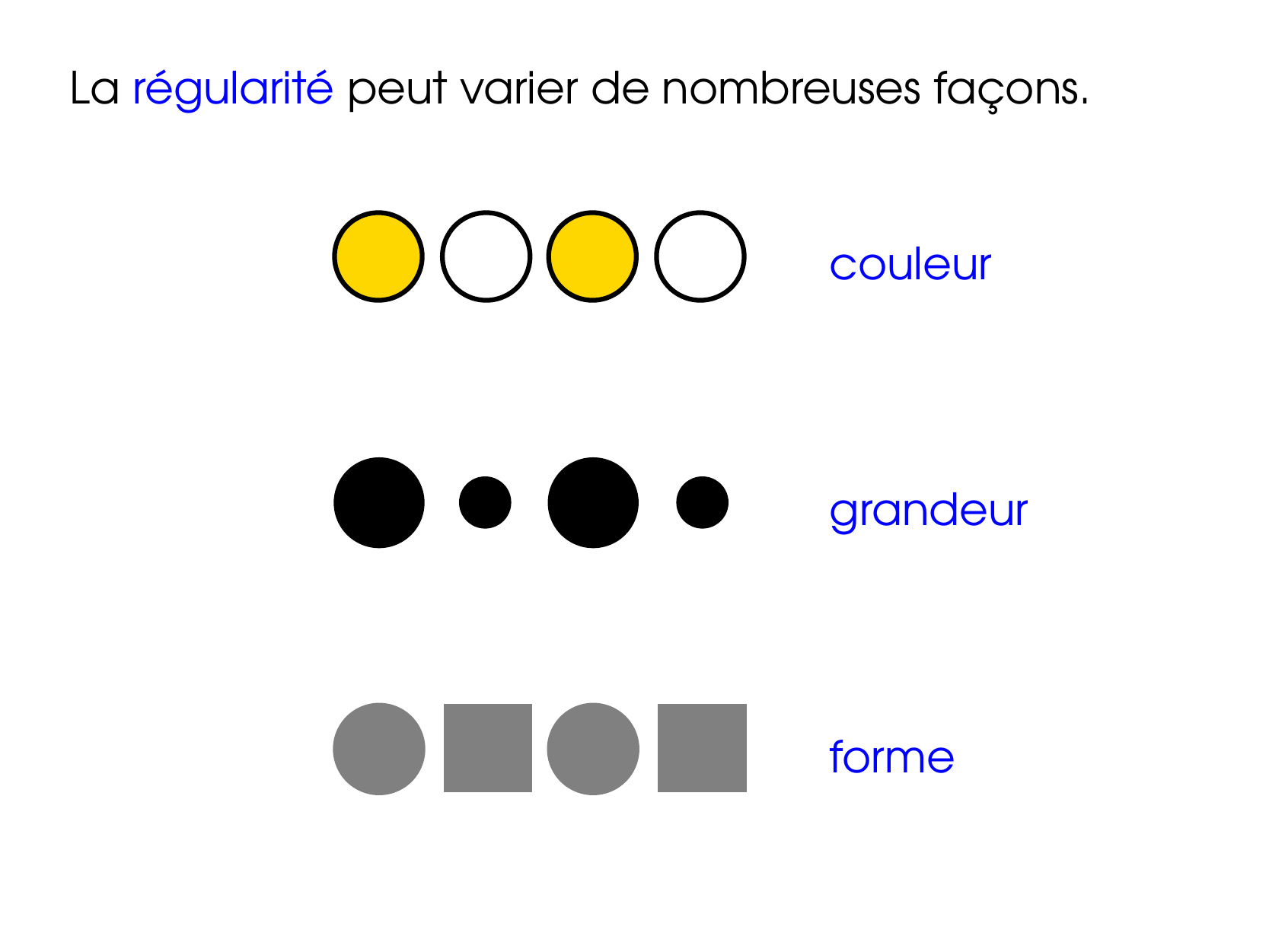

La régularité peut varier de nombreuses façons.

couleur

grandeur

forme